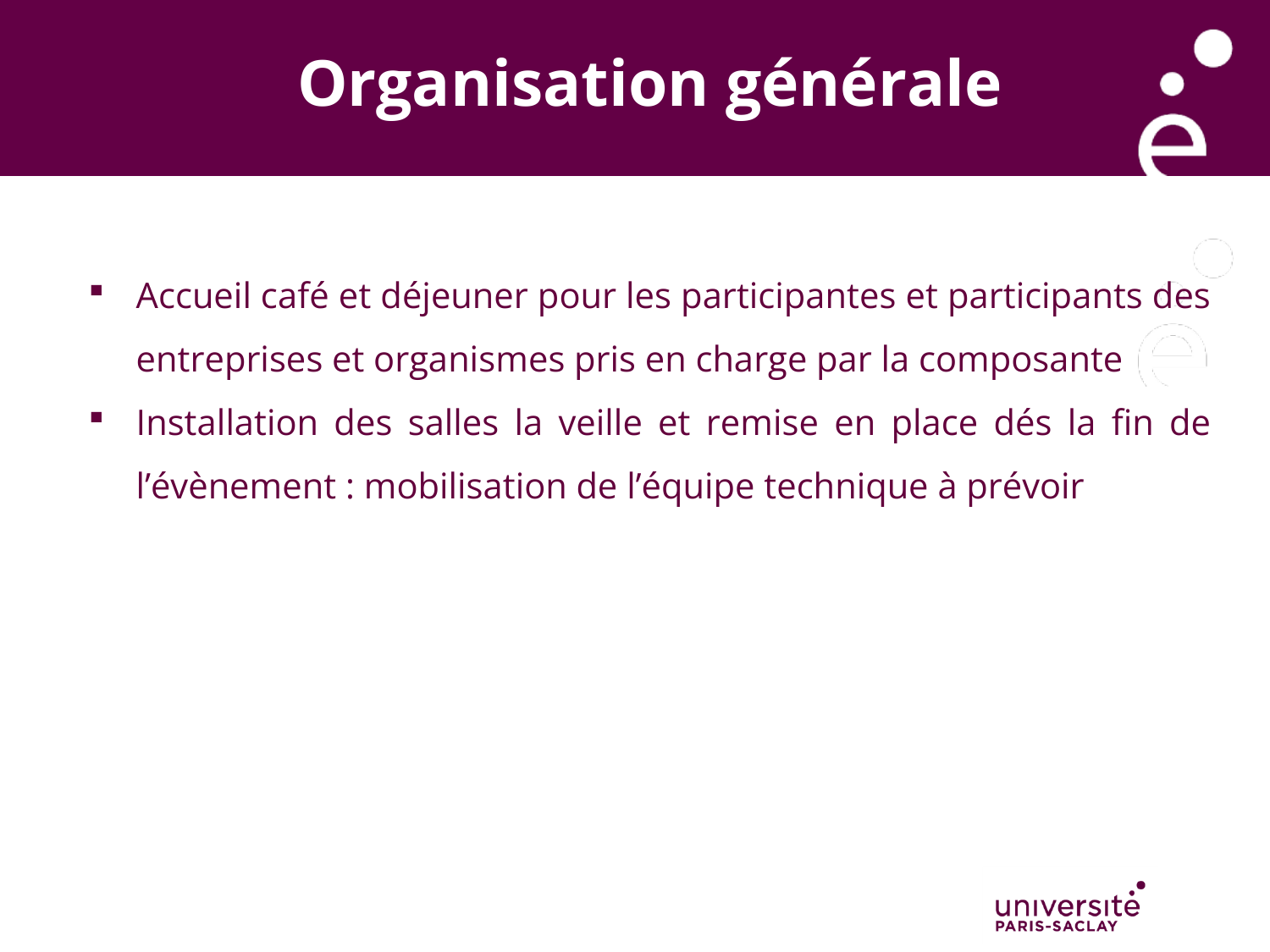

Organisation générale
Accueil café et déjeuner pour les participantes et participants des entreprises et organismes pris en charge par la composante
Installation des salles la veille et remise en place dés la fin de l’évènement : mobilisation de l’équipe technique à prévoir